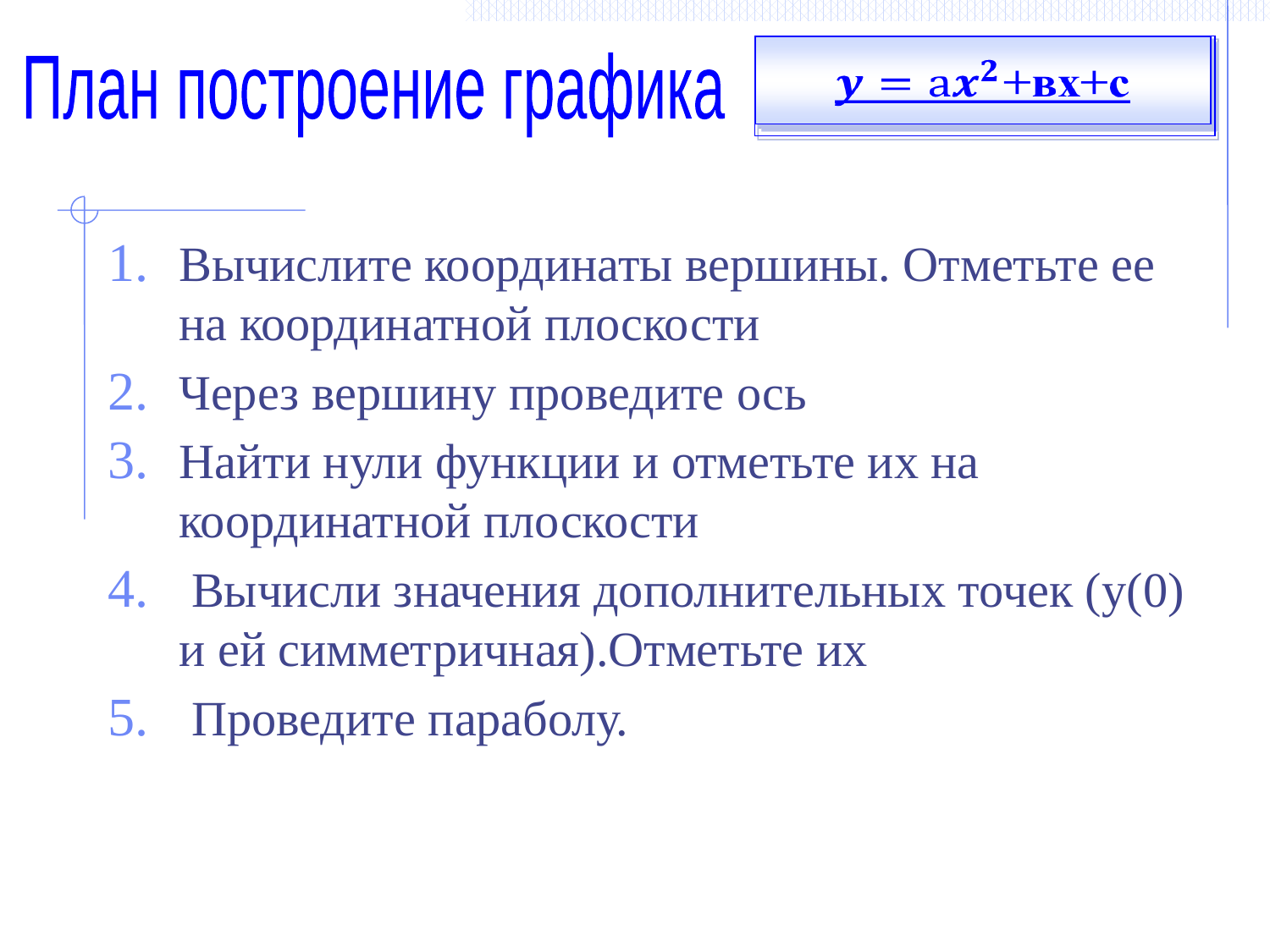

План построение графика

Вычислите координаты вершины. Отметьте ее на координатной плоскости
Через вершину проведите ось
Найти нули функции и отметьте их на координатной плоскости
 Вычисли значения дополнительных точек (у(0) и ей симметричная).Отметьте их
 Проведите параболу.